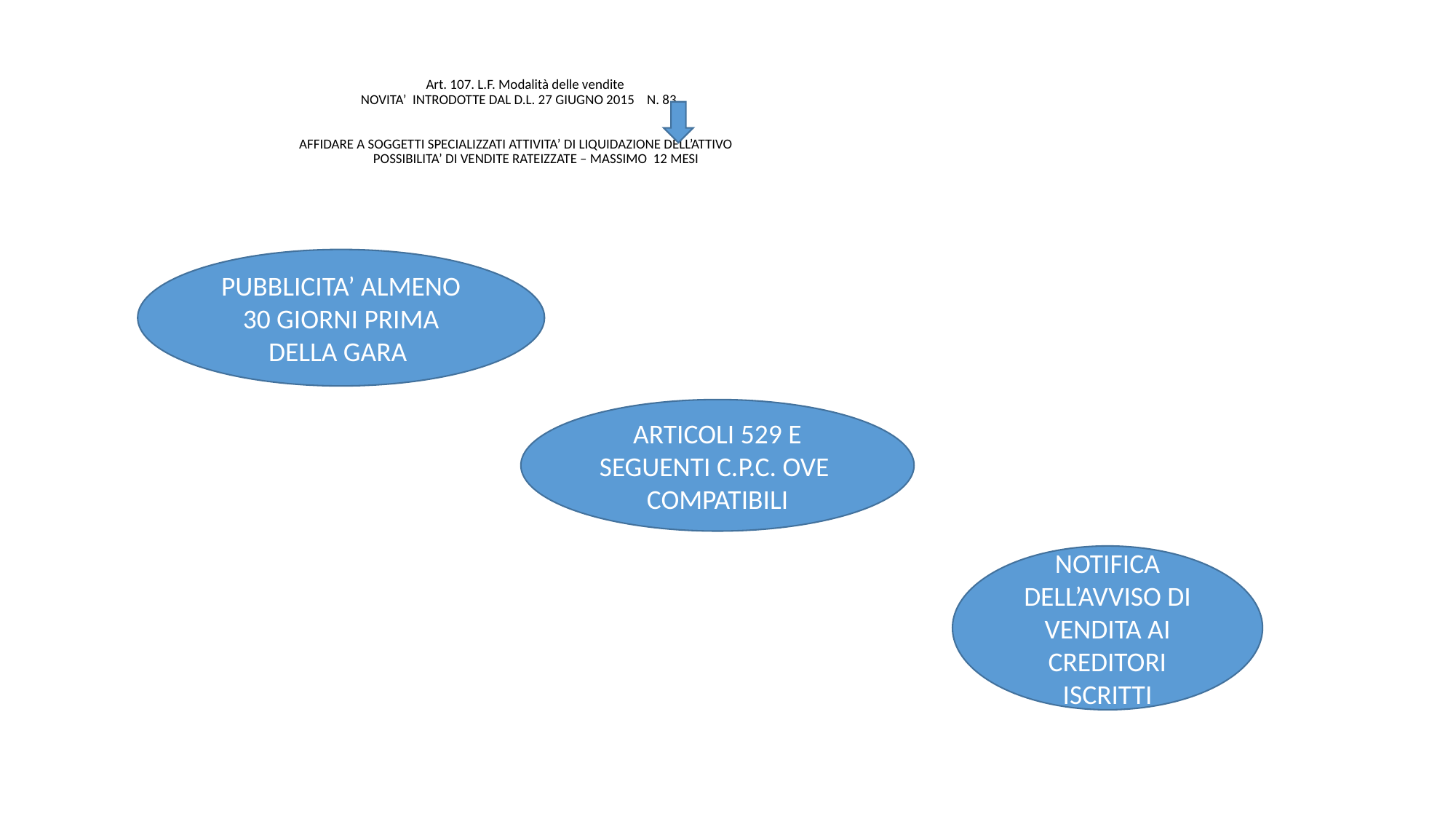

# Art. 107. L.F. Modalità delle vendite NOVITA’  INTRODOTTE DAL D.L. 27 GIUGNO 2015    N. 83 AFFIDARE A SOGGETTI SPECIALIZZATI ATTIVITA’ DI LIQUIDAZIONE DELL’ATTIVO POSSIBILITA’ DI VENDITE RATEIZZATE – MASSIMO  12 MESI

PUBBLICITA’ ALMENO 30 GIORNI PRIMA DELLA GARA
ARTICOLI 529 E SEGUENTI C.P.C. OVE  COMPATIBILI
NOTIFICA DELL’AVVISO DI VENDITA AI CREDITORI ISCRITTI